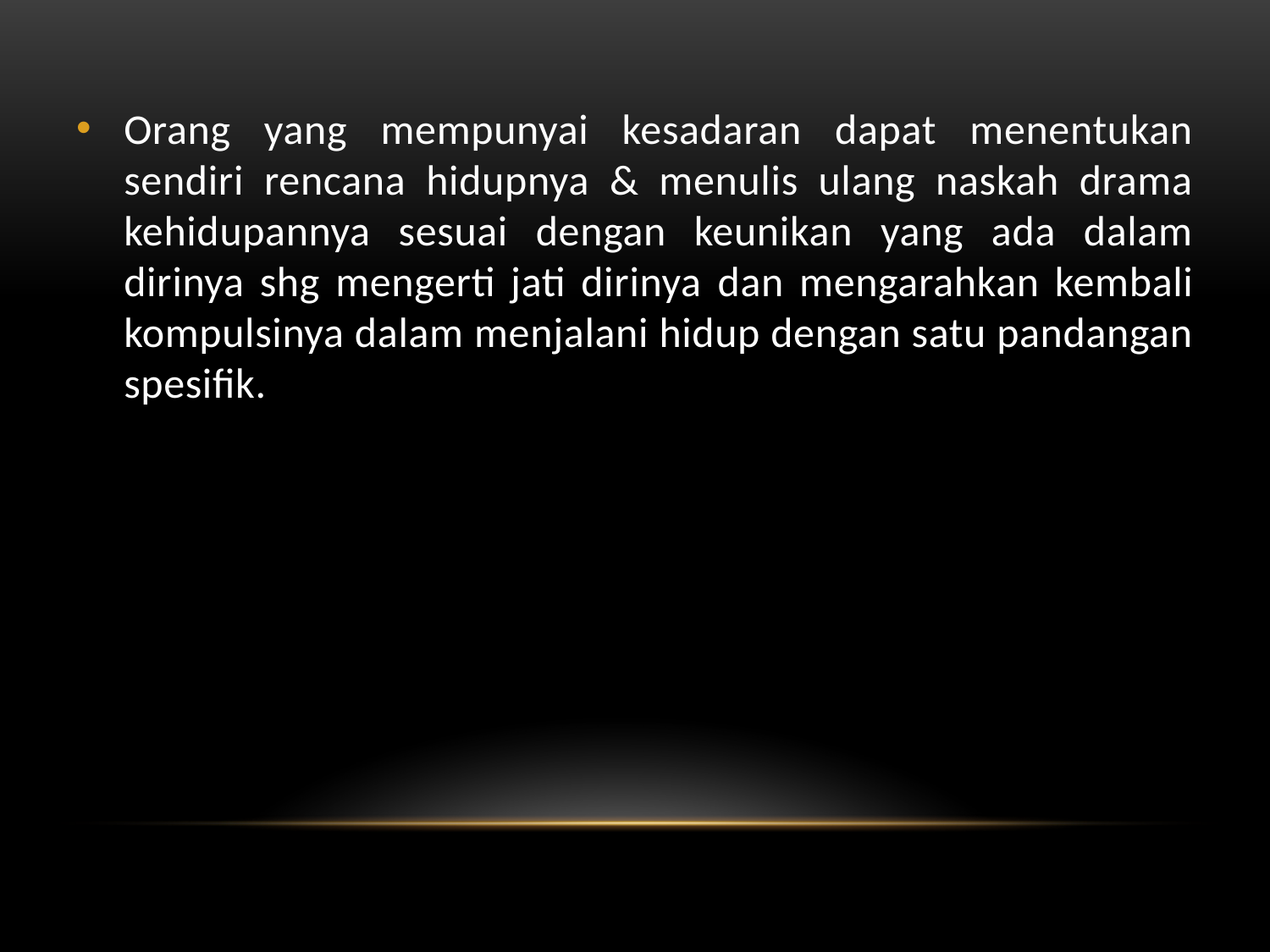

Orang yang mempunyai kesadaran dapat menentukan sendiri rencana hidupnya & menulis ulang naskah drama kehidupannya sesuai dengan keunikan yang ada dalam dirinya shg mengerti jati dirinya dan mengarahkan kembali kompulsinya dalam menjalani hidup dengan satu pandangan spesifik.